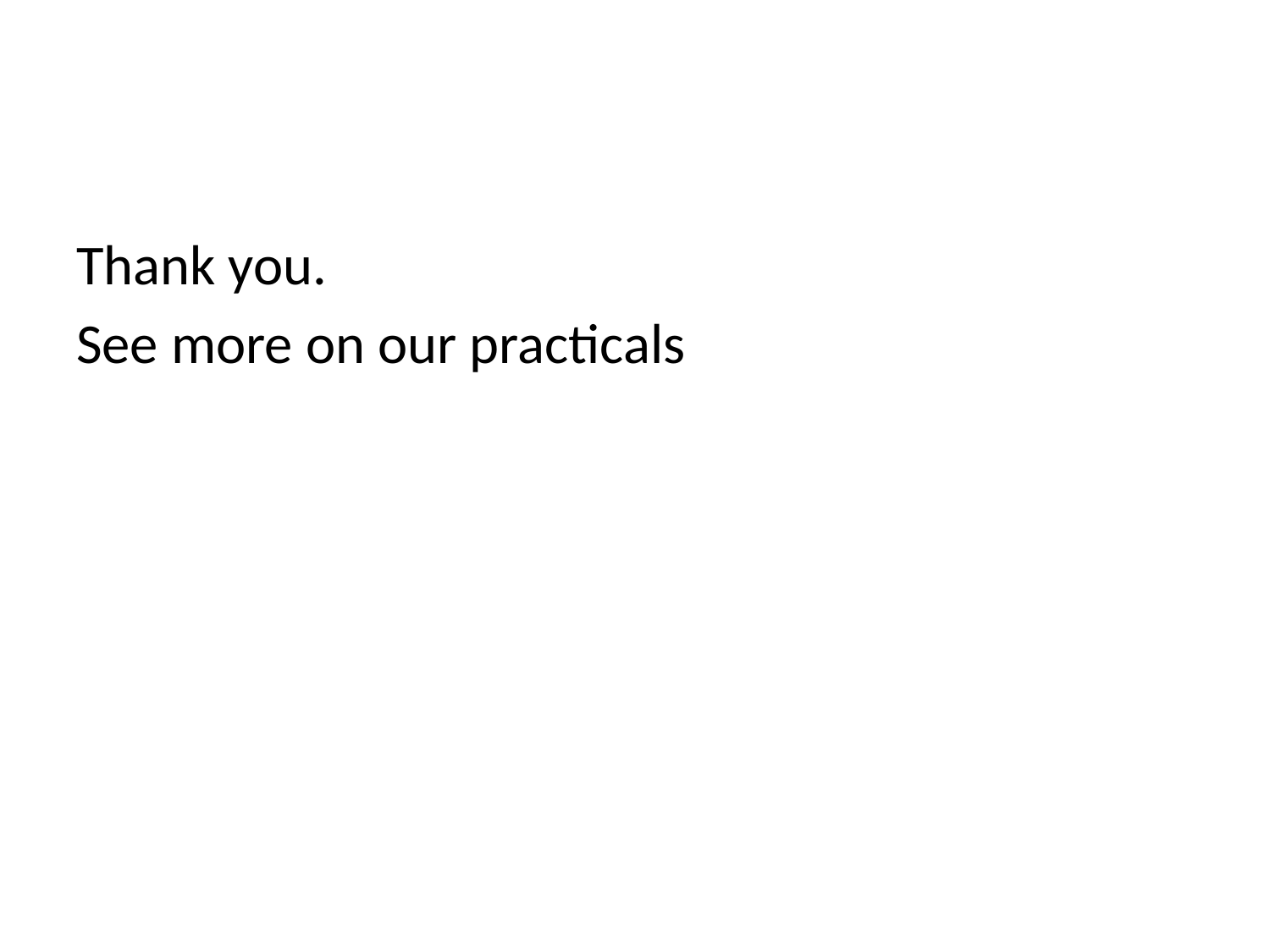

Thank you.
See more on our practicals